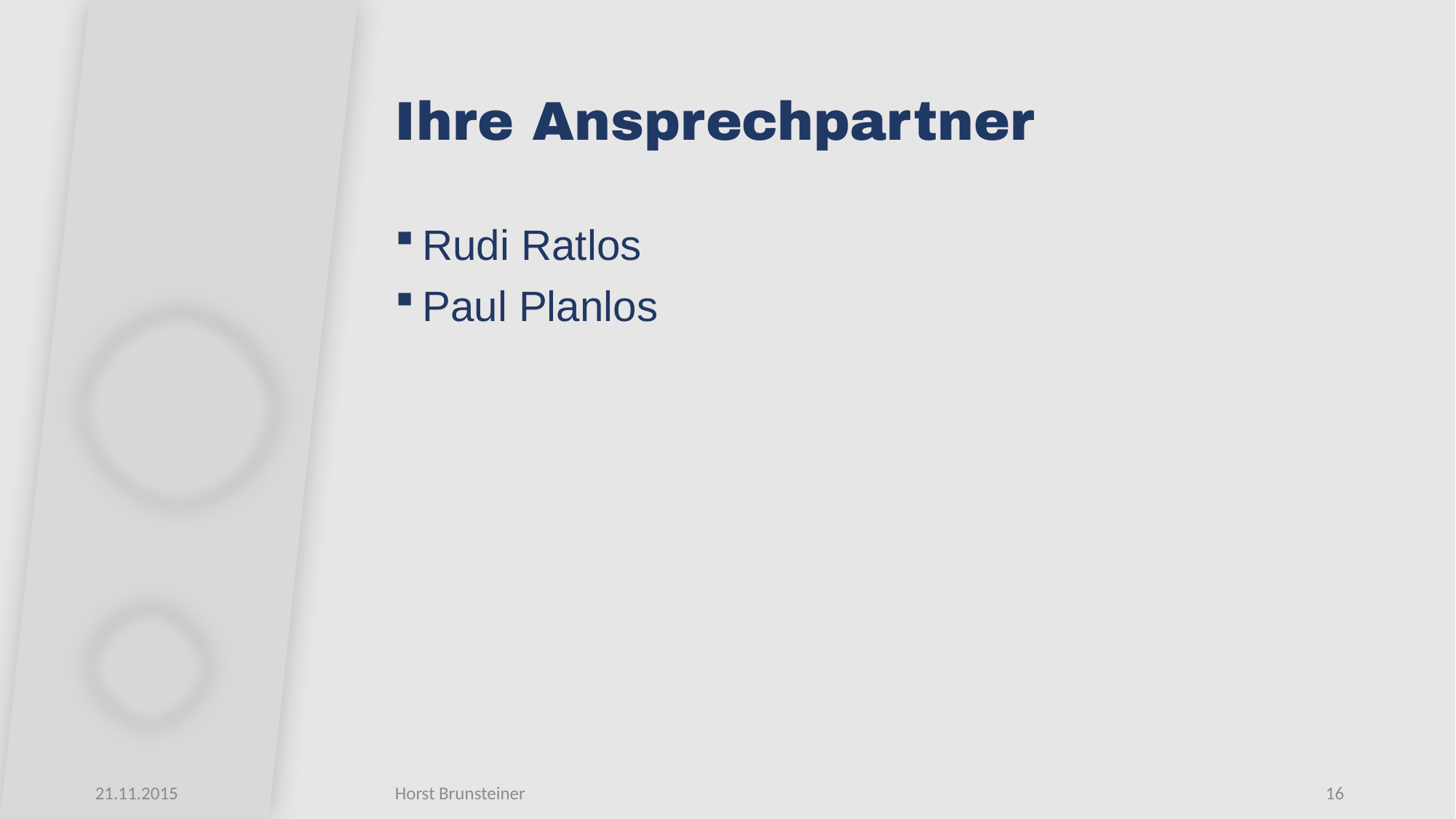

# Ihre Ansprechpartner
Rudi Ratlos
Paul Planlos
21.11.2015
Horst Brunsteiner
16